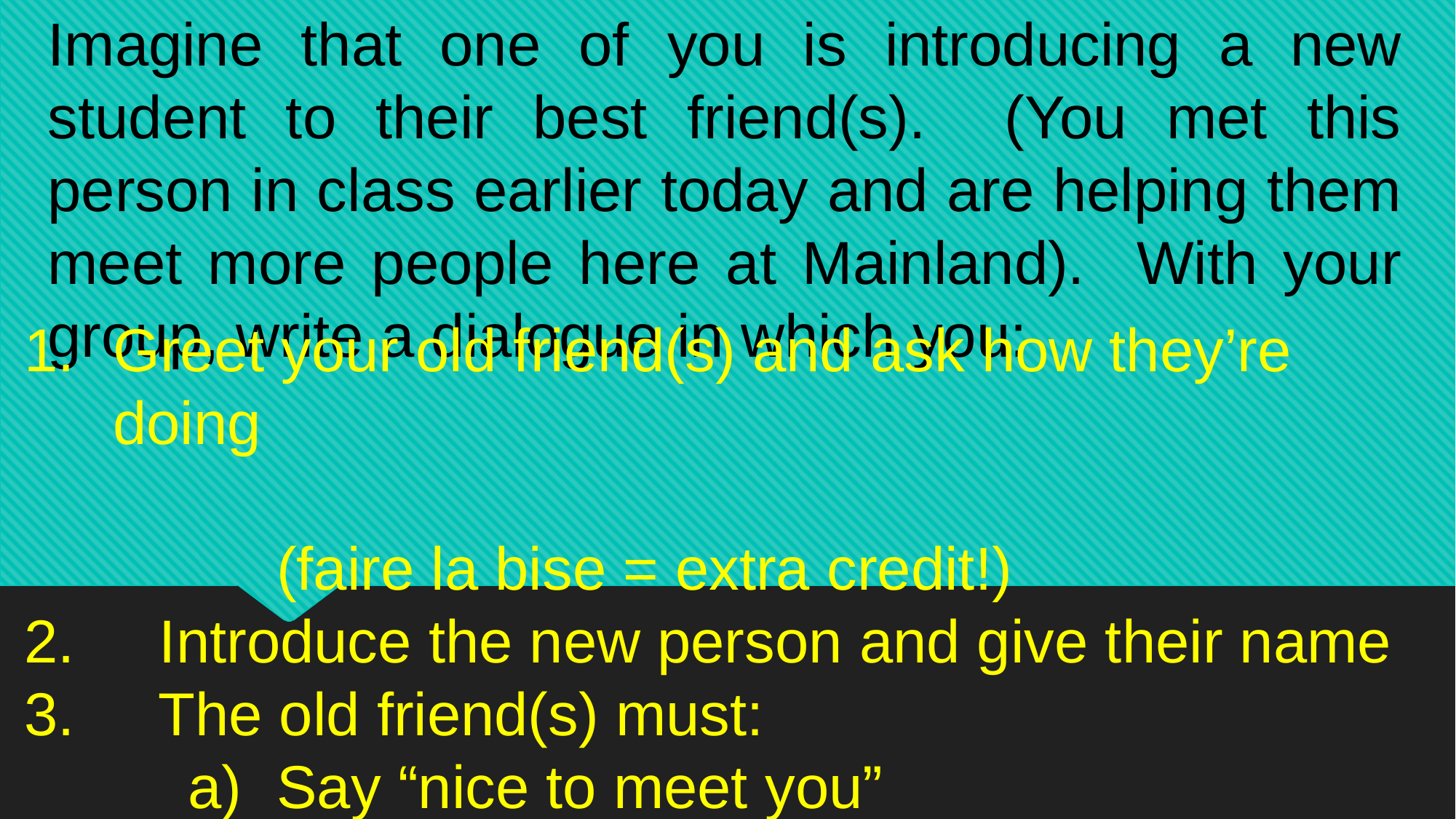

Imagine that one of you is introducing a new student to their best friend(s).  (You met this person in class earlier today and are helping them meet more people here at Mainland).  With your group, write a dialogue in which you:
Greet your old friend(s) and ask how they’re doing
															  (faire la bise = extra credit!)
2.     Introduce the new person and give their name
3.     The old friend(s) must:
Say “nice to meet you”
Ask how old the new person is
4.    Say good bye to each other (each person uses a different phrase)